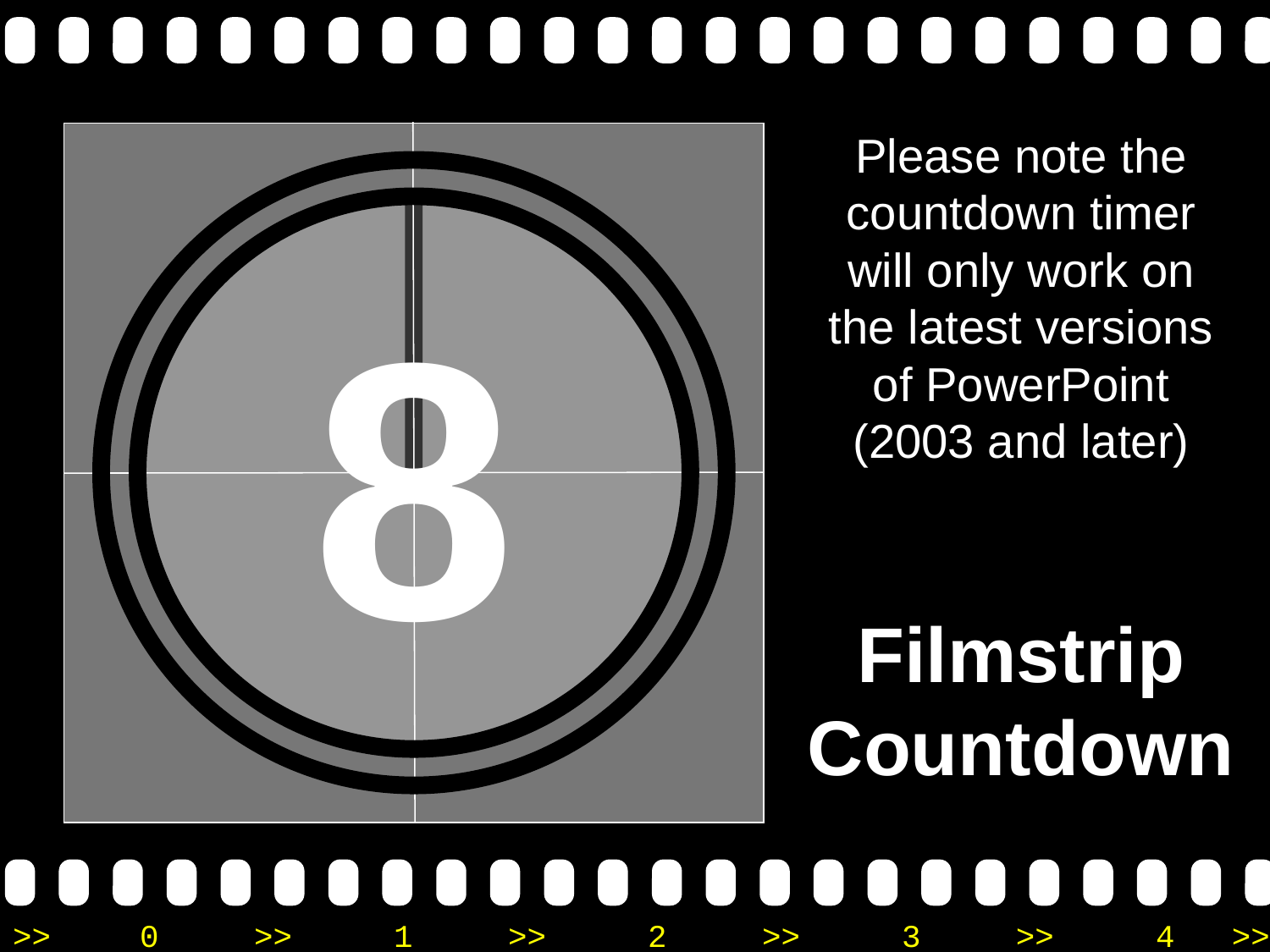

Please note the countdown timer will only work on the latest versions of PowerPoint (2003 and later)

8

Filmstrip
Countdown